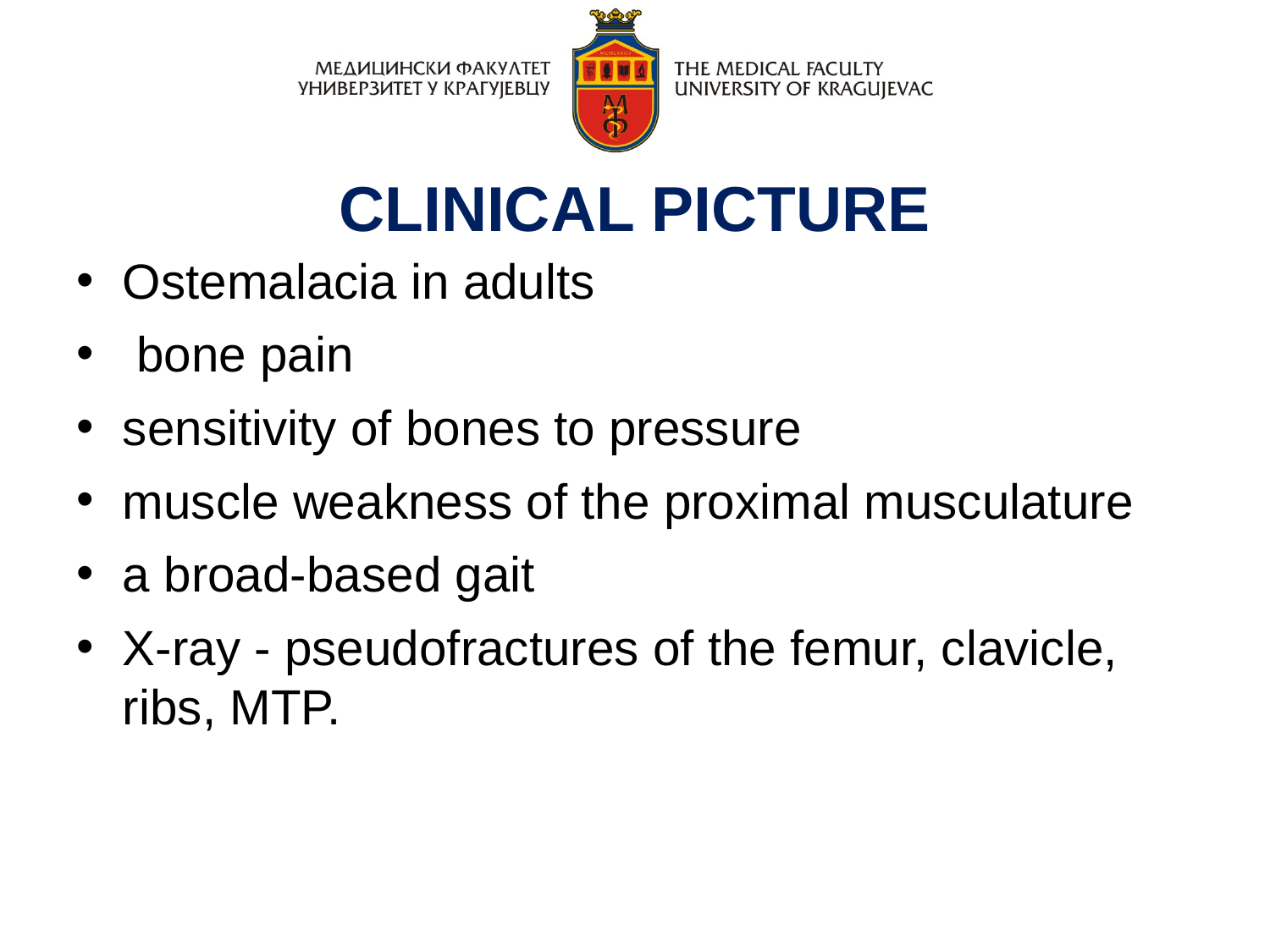

CLINICAL PICTURE
Ostemalacia in adults
 bone pain
sensitivity of bones to pressure
muscle weakness of the proximal musculature
a broad-based gait
X-ray - pseudofractures of the femur, clavicle, ribs, MTP.